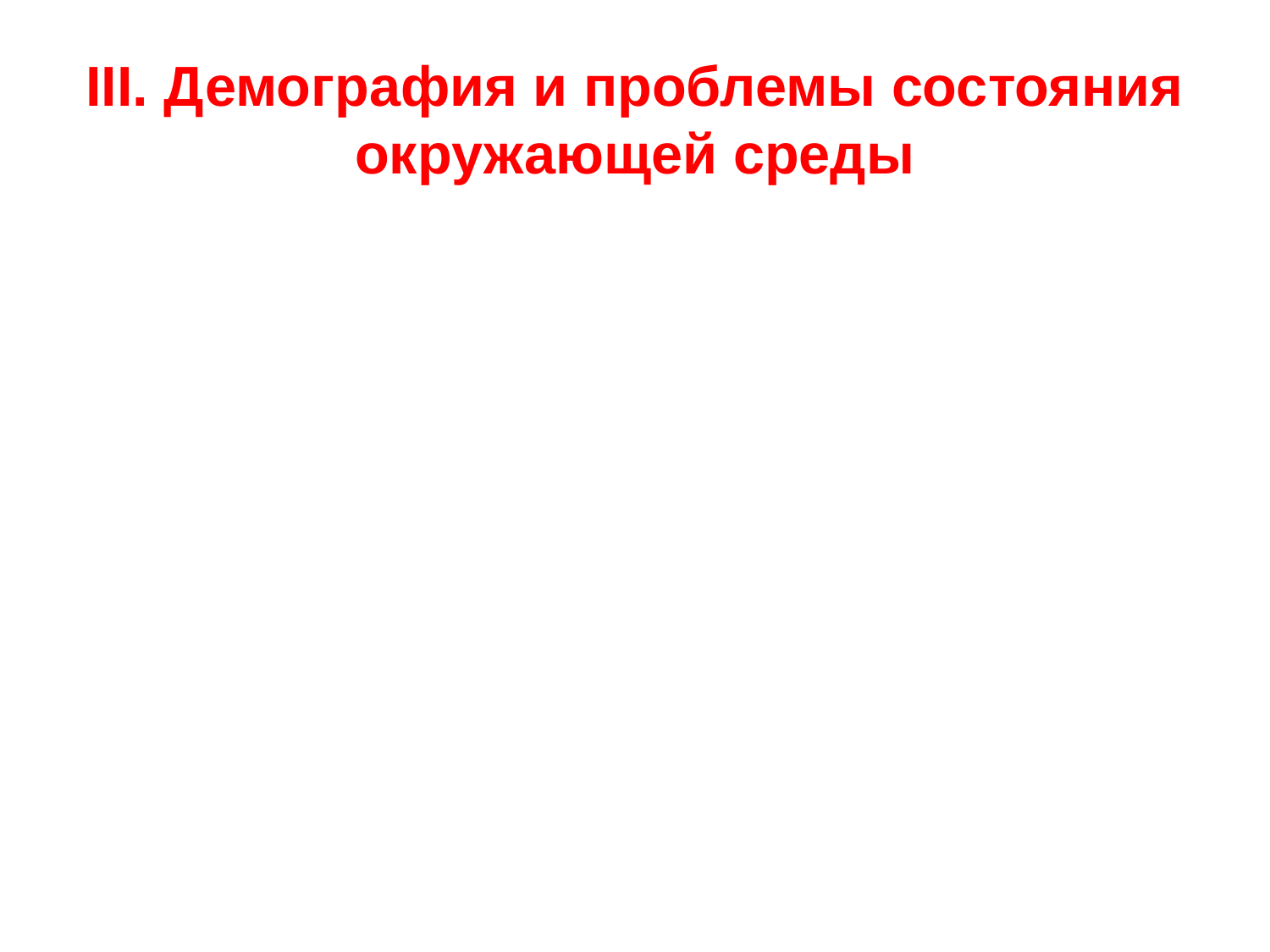

# III. Демография и проблемы состояния окружающей среды